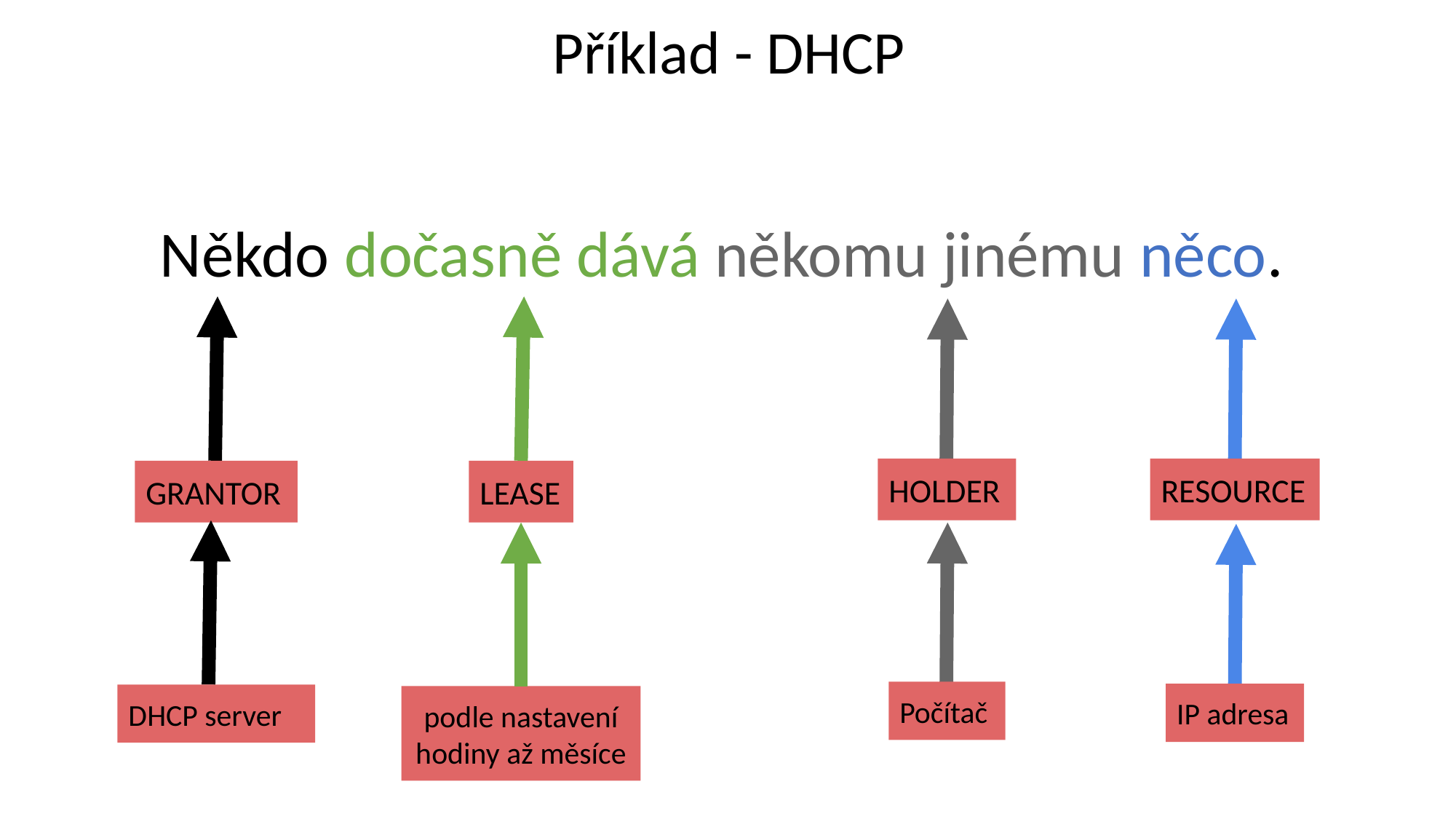

Příklad - DHCP
Někdo dočasně dává někomu jinému něco.
HOLDER
RESOURCE
GRANTOR
LEASE
Počítač
IP adresa
DHCP server
podle nastavení hodiny až měsíce